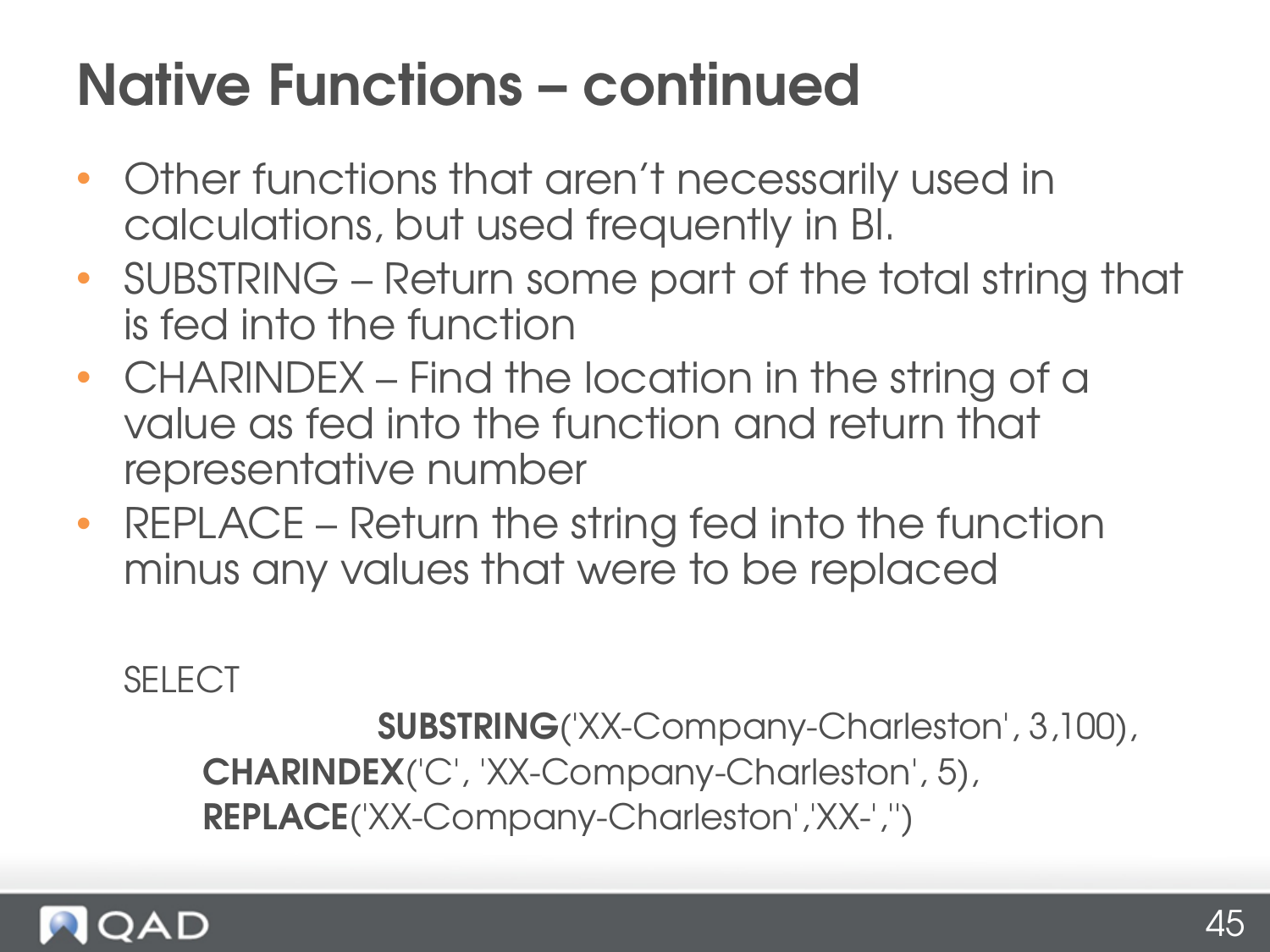

# Native Functions – continued
Other functions that aren’t necessarily used in calculations, but used frequently in BI.
SUBSTRING – Return some part of the total string that is fed into the function
CHARINDEX – Find the location in the string of a value as fed into the function and return that representative number
REPLACE – Return the string fed into the function minus any values that were to be replaced

	SELECT
			SUBSTRING('XX-Company-Charleston', 3,100),
             CHARINDEX('C', 'XX-Company-Charleston', 5),
             REPLACE('XX-Company-Charleston','XX-','')

45